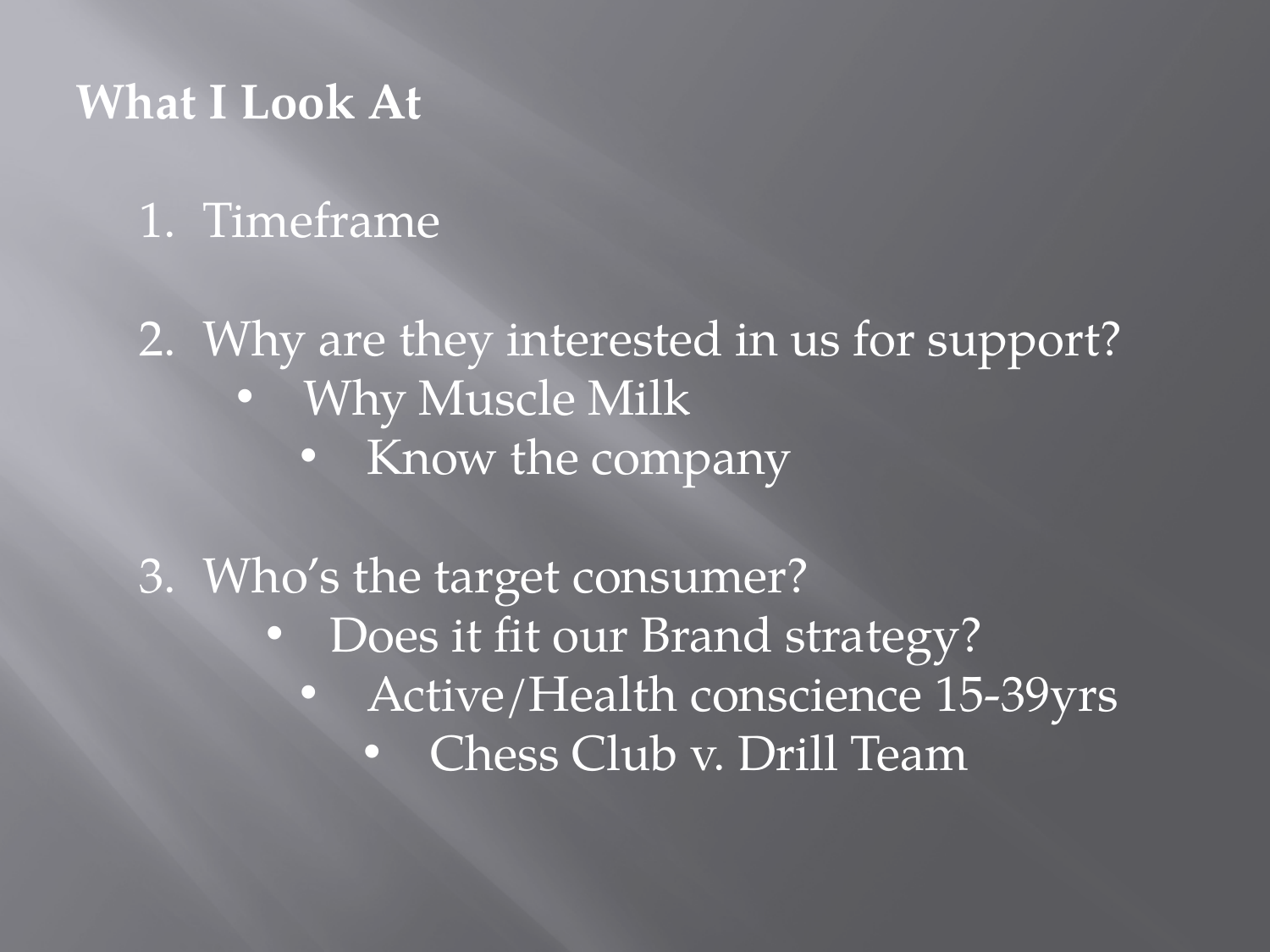

What I Look At

Timeframe

Why are they interested in us for support?
   Why Muscle Milk
   Know the company

Who’s the target consumer?
Does it fit our Brand strategy?
   Active/Health conscience 15-39yrs
   Chess Club v. Drill Team